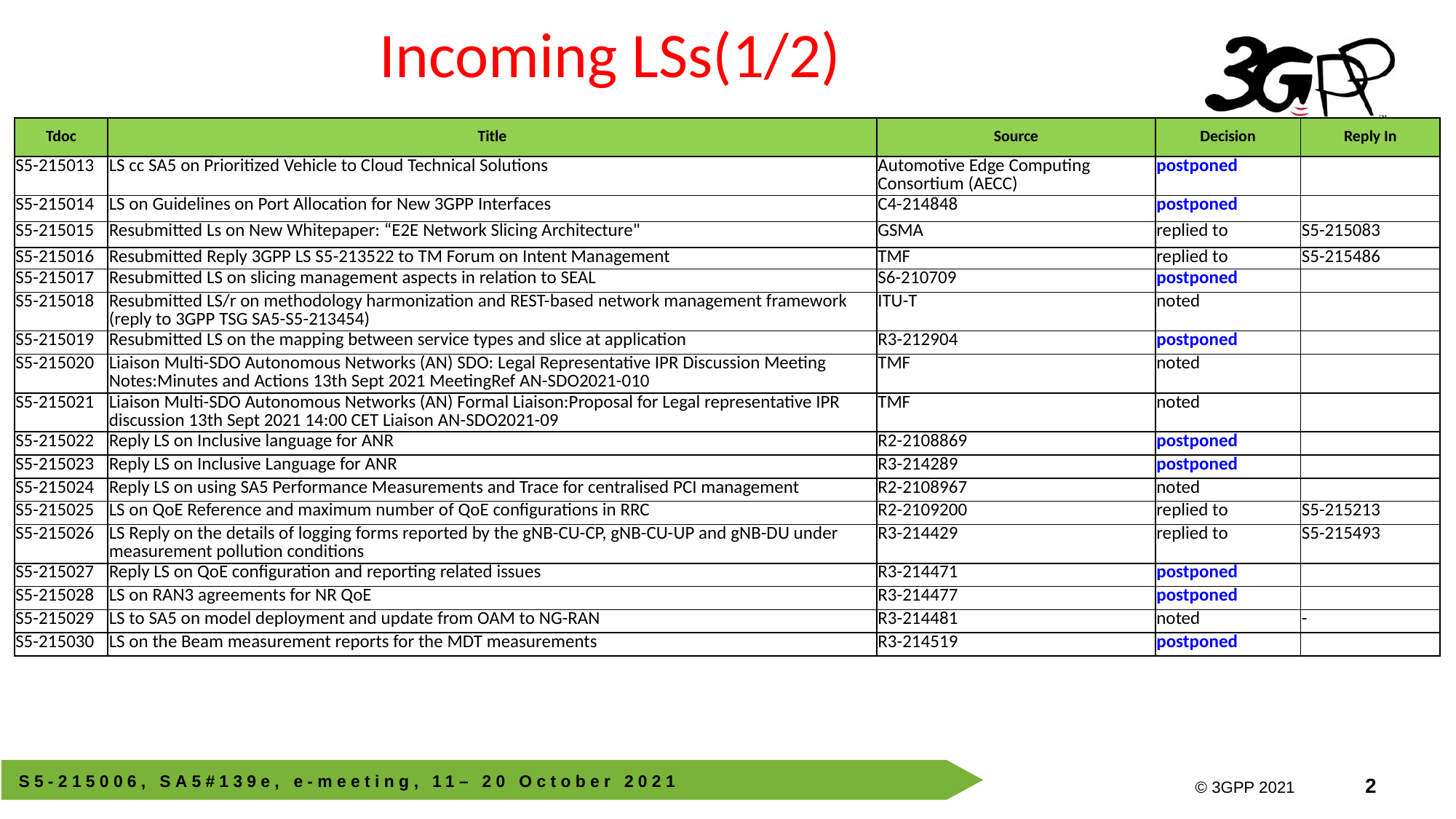

# Incoming LSs(1/2)
| Tdoc | Title | Source | Decision | Reply In |
| --- | --- | --- | --- | --- |
| S5-215013 | LS cc SA5 on Prioritized Vehicle to Cloud Technical Solutions | Automotive Edge Computing Consortium (AECC) | postponed |  |
| S5-215014 | LS on Guidelines on Port Allocation for New 3GPP Interfaces | C4-214848 | postponed |  |
| S5-215015 | Resubmitted Ls on New Whitepaper: “E2E Network Slicing Architecture" | GSMA | replied to | S5-215083 |
| S5-215016 | Resubmitted Reply 3GPP LS S5-213522 to TM Forum on Intent Management | TMF | replied to | S5-215486 |
| S5-215017 | Resubmitted LS on slicing management aspects in relation to SEAL | S6-210709 | postponed |  |
| S5-215018 | Resubmitted LS/r on methodology harmonization and REST-based network management framework (reply to 3GPP TSG SA5-S5-213454) | ITU-T | noted |  |
| S5-215019 | Resubmitted LS on the mapping between service types and slice at application | R3-212904 | postponed |  |
| S5-215020 | Liaison Multi-SDO Autonomous Networks (AN) SDO: Legal Representative IPR Discussion Meeting Notes:Minutes and Actions 13th Sept 2021 MeetingRef AN-SDO2021-010 | TMF | noted |  |
| S5-215021 | Liaison Multi-SDO Autonomous Networks (AN) Formal Liaison:Proposal for Legal representative IPR discussion 13th Sept 2021 14:00 CET Liaison AN-SDO2021-09 | TMF | noted |  |
| S5-215022 | Reply LS on Inclusive language for ANR | R2-2108869 | postponed |  |
| S5-215023 | Reply LS on Inclusive Language for ANR | R3-214289 | postponed |  |
| S5-215024 | Reply LS on using SA5 Performance Measurements and Trace for centralised PCI management | R2-2108967 | noted |  |
| S5-215025 | LS on QoE Reference and maximum number of QoE configurations in RRC | R2-2109200 | replied to | S5-215213 |
| S5-215026 | LS Reply on the details of logging forms reported by the gNB-CU-CP, gNB-CU-UP and gNB-DU under measurement pollution conditions | R3-214429 | replied to | S5-215493 |
| S5-215027 | Reply LS on QoE configuration and reporting related issues | R3-214471 | postponed |  |
| S5-215028 | LS on RAN3 agreements for NR QoE | R3-214477 | postponed |  |
| S5-215029 | LS to SA5 on model deployment and update from OAM to NG-RAN | R3-214481 | noted | - |
| S5-215030 | LS on the Beam measurement reports for the MDT measurements | R3-214519 | postponed |  |